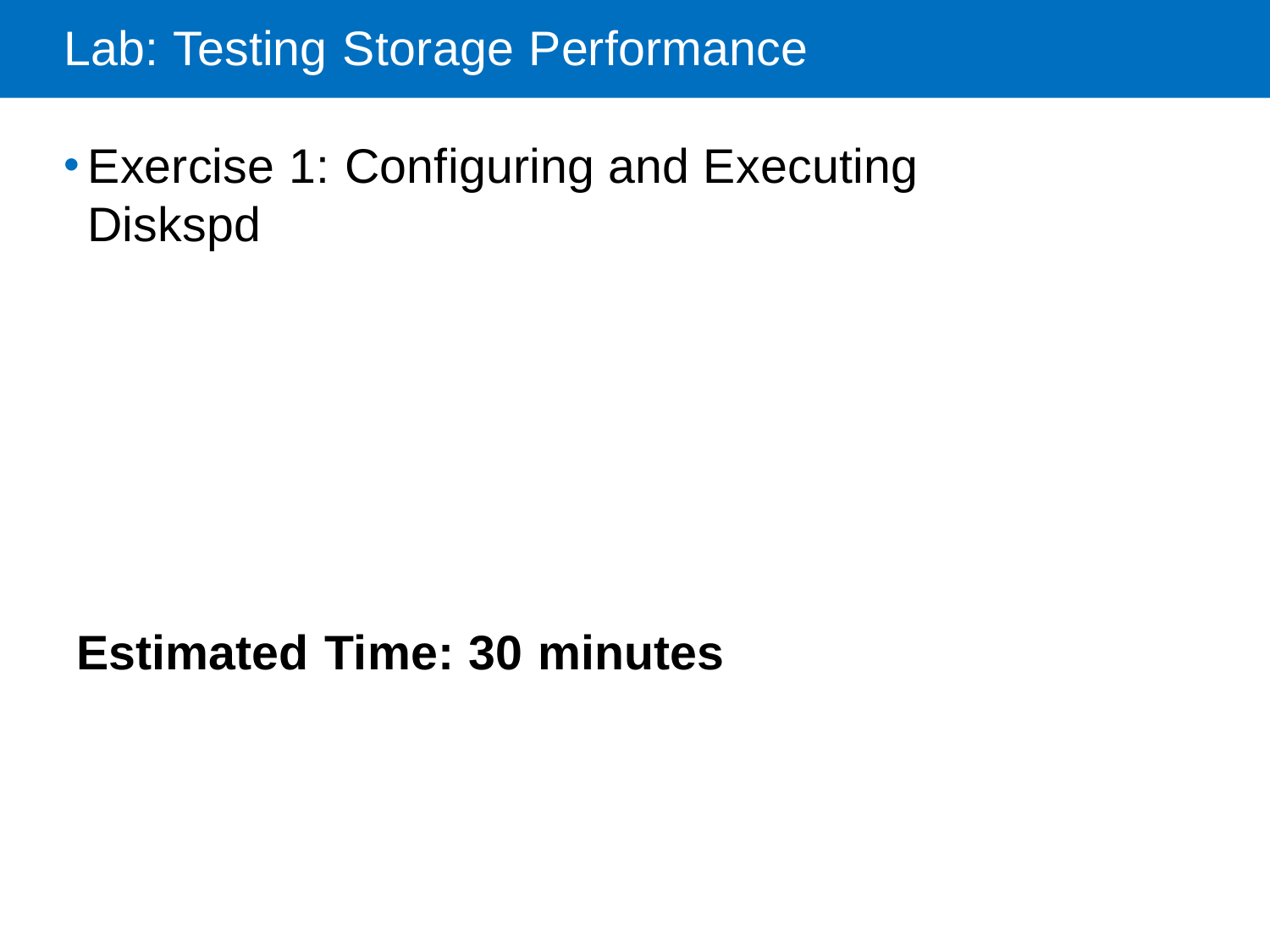

Lab: Testing Storage Performance

Exercise 1: Configuring and Executing Diskspd

Estimated Time: 30 minutes